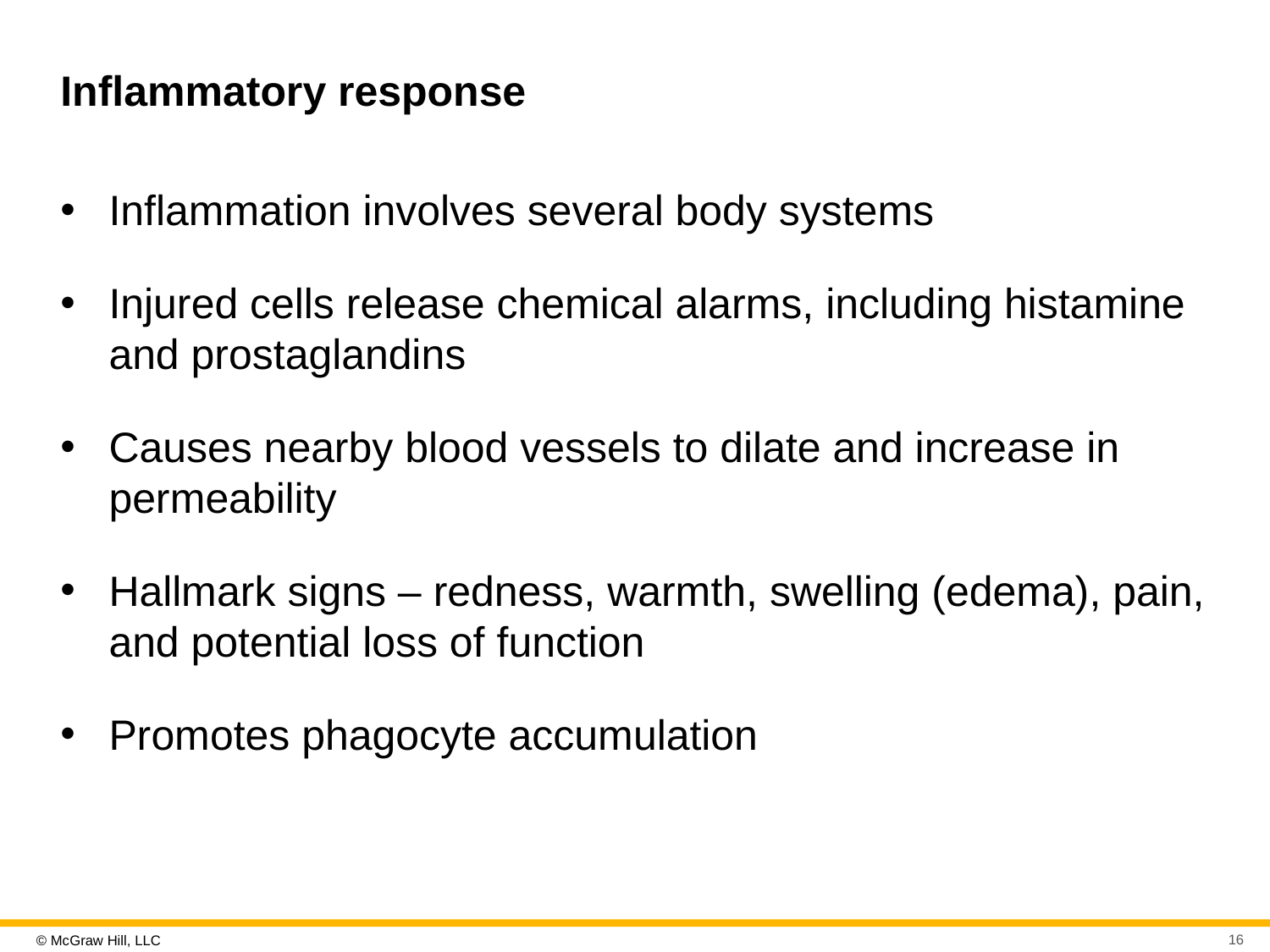

# Inflammatory response
Inflammation involves several body systems
Injured cells release chemical alarms, including histamine and prostaglandins
Causes nearby blood vessels to dilate and increase in permeability
Hallmark signs – redness, warmth, swelling (edema), pain, and potential loss of function
Promotes phagocyte accumulation
16